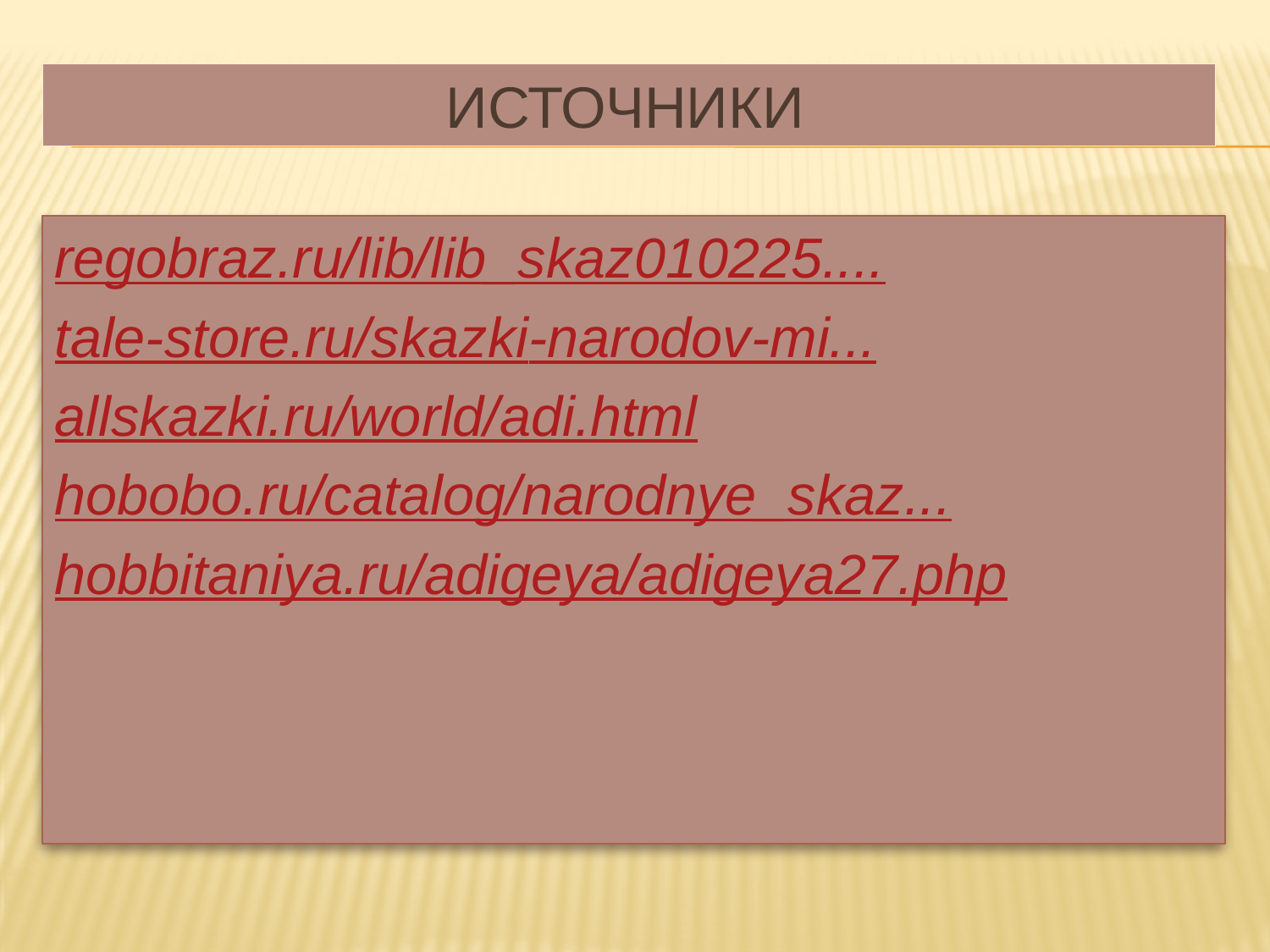

# Источники
regobraz.ru/lib/lib_skaz010225....
tale-store.ru/skazki-narodov-mi...
allskazki.ru/world/adi.html
hobobo.ru/catalog/narodnye_skaz...
hobbitaniya.ru/adigeya/adigeya27.php